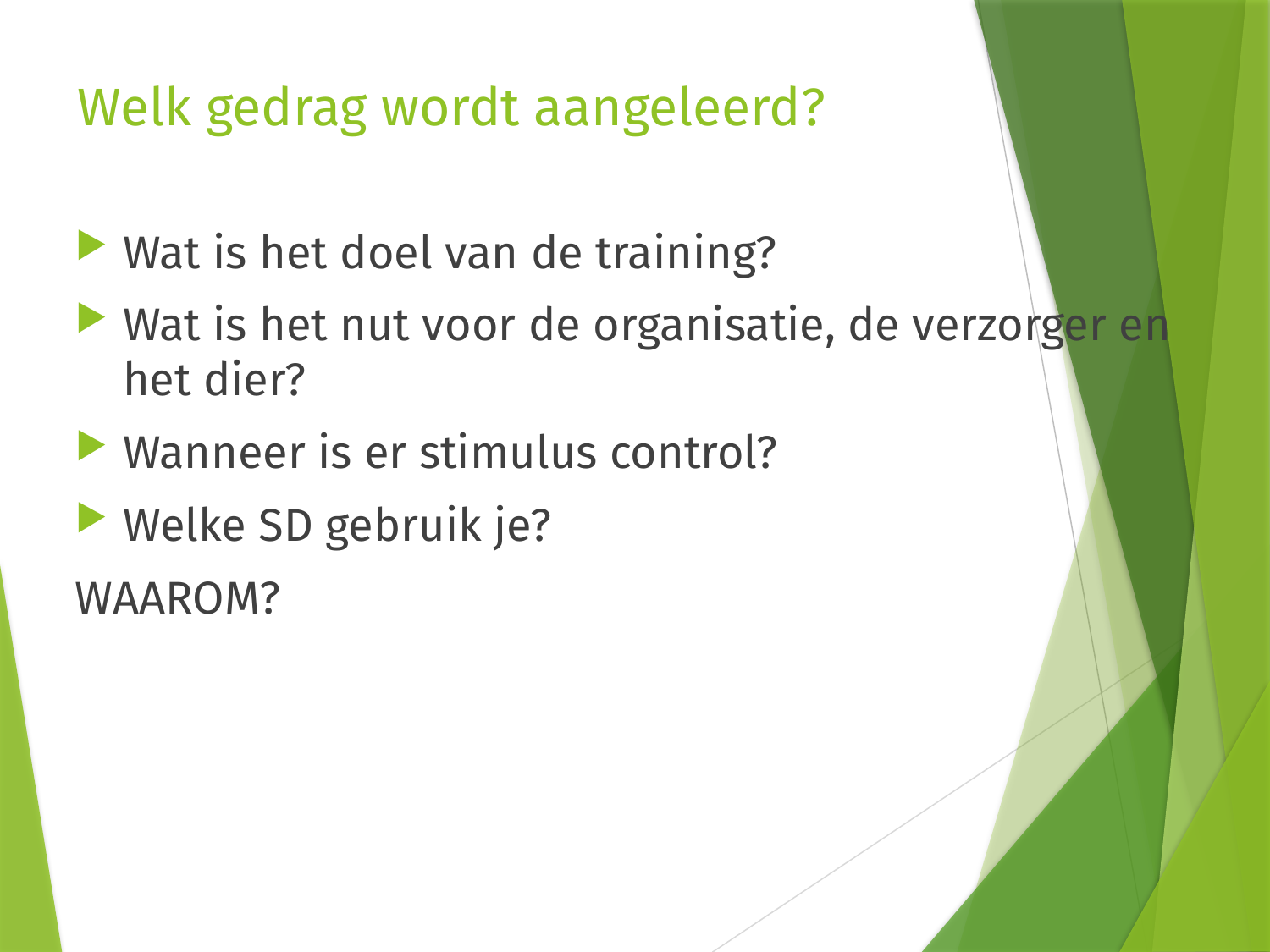

# Welk gedrag wordt aangeleerd?
Wat is het doel van de training?
Wat is het nut voor de organisatie, de verzorger en het dier?
Wanneer is er stimulus control?
Welke SD gebruik je?
WAAROM?